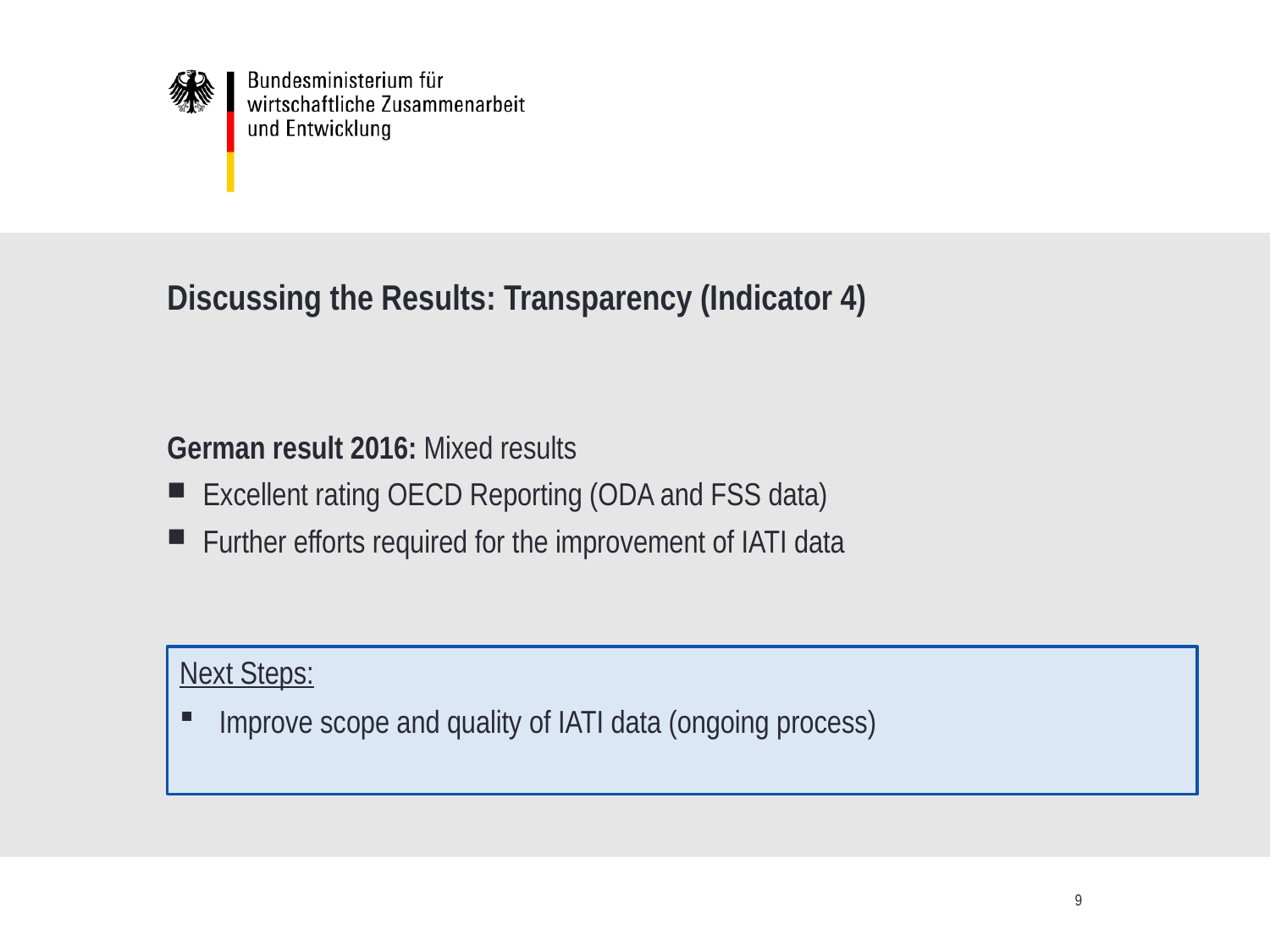

# Discussing the Results: Transparency (Indicator 4)
German result 2016: Mixed results
Excellent rating OECD Reporting (ODA and FSS data)
Further efforts required for the improvement of IATI data
Next Steps:
Improve scope and quality of IATI data (ongoing process)

9